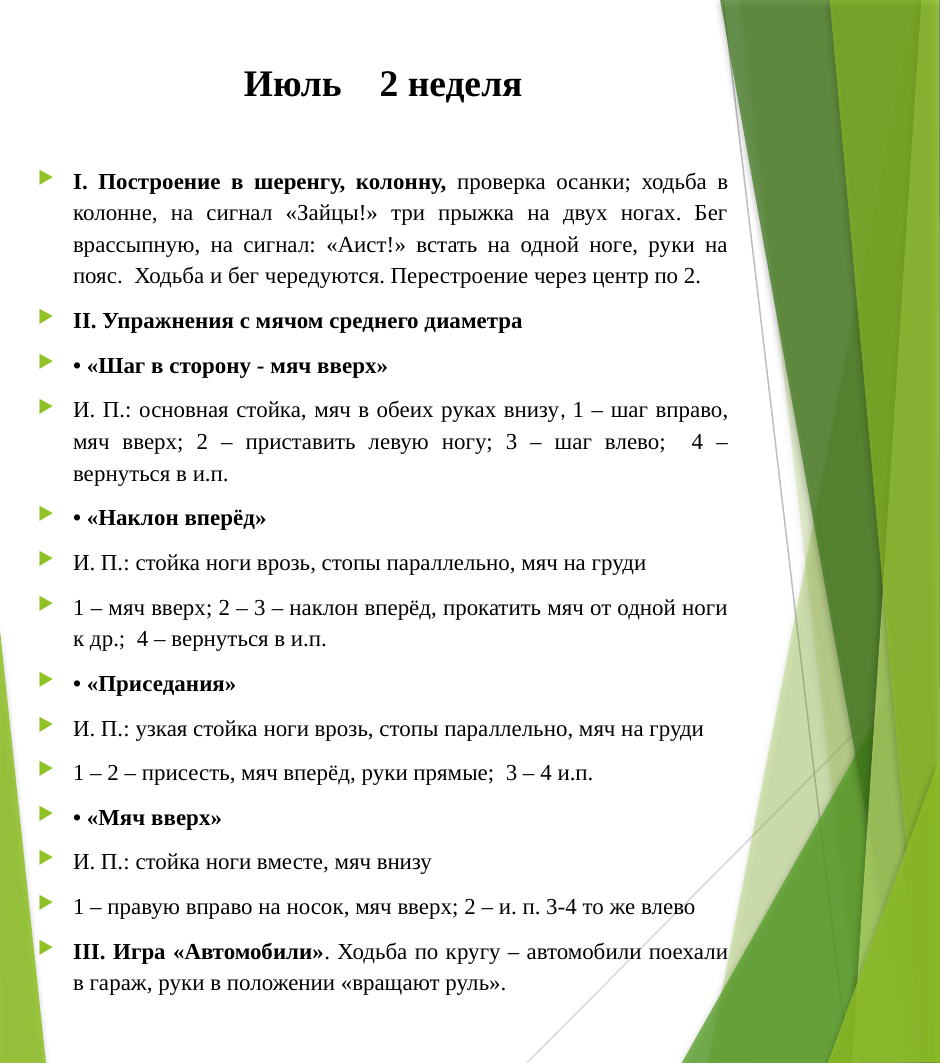

# Июль    2 неделя
I. Построение в шеренгу, колонну, проверка осанки; ходьба в колонне, на сигнал «Зайцы!» три прыжка на двух ногах. Бег врассыпную, на сигнал: «Аист!» встать на одной ноге, руки на пояс.  Ходьба и бег чередуются. Перестроение через центр по 2.
II. Упражнения с мячом среднего диаметра
• «Шаг в сторону - мяч вверх»
И. П.: основная стойка, мяч в обеих руках внизу, 1 – шаг вправо, мяч вверх; 2 – приставить левую ногу; 3 – шаг влево;  4 – вернуться в и.п.
• «Наклон вперёд»
И. П.: стойка ноги врозь, стопы параллельно, мяч на груди
1 – мяч вверх; 2 – 3 – наклон вперёд, прокатить мяч от одной ноги к др.;  4 – вернуться в и.п.
• «Приседания»
И. П.: узкая стойка ноги врозь, стопы параллельно, мяч на груди
1 – 2 – присесть, мяч вперёд, руки прямые;  3 – 4 и.п.
• «Мяч вверх»
И. П.: стойка ноги вместе, мяч внизу
1 – правую вправо на носок, мяч вверх; 2 – и. п. 3-4 то же влево
III. Игра «Автомобили». Ходьба по кругу – автомобили поехали в гараж, руки в положении «вращают руль».